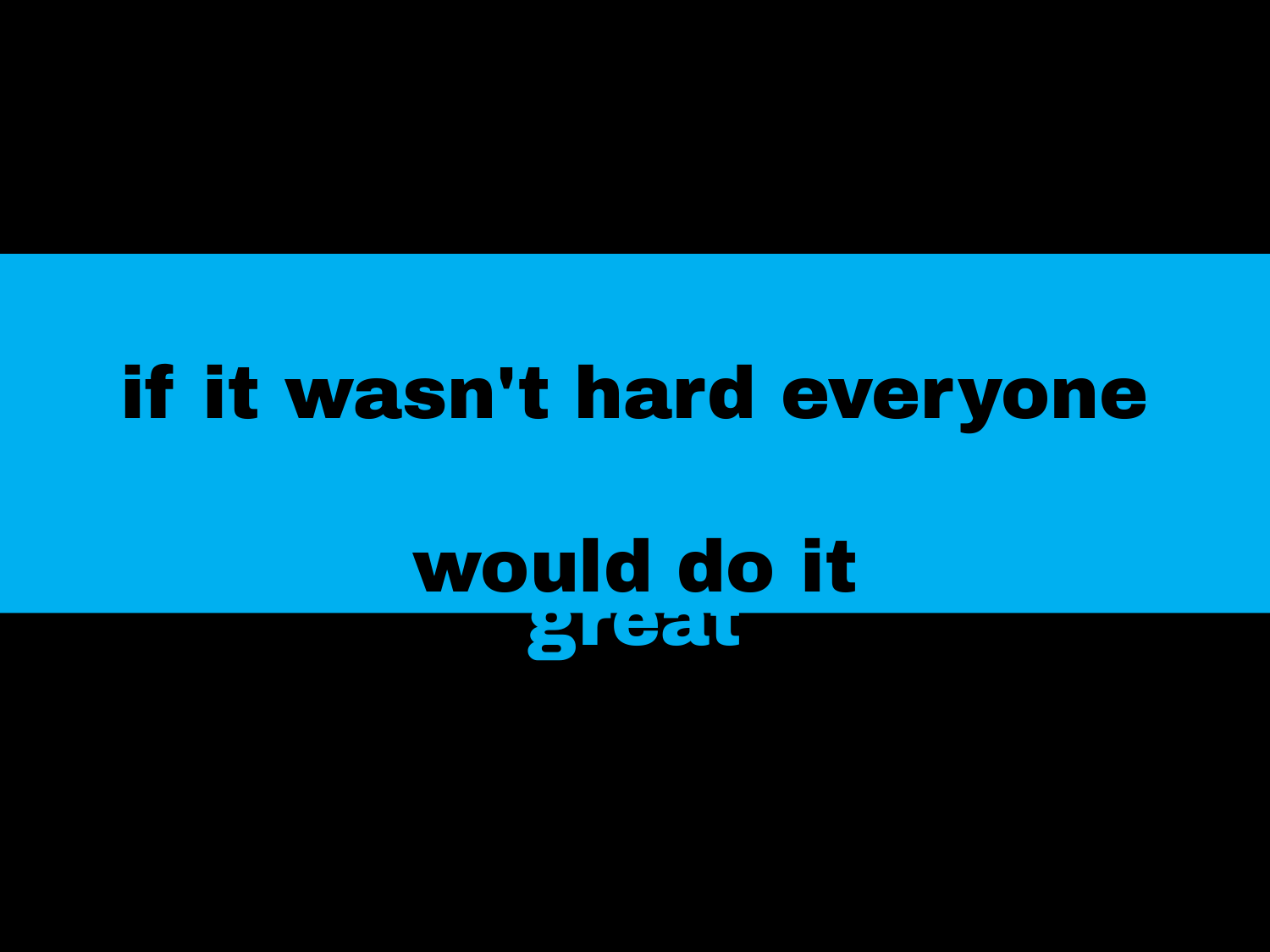

if it wasn't hard everyone would do it
the hard is what makes it great